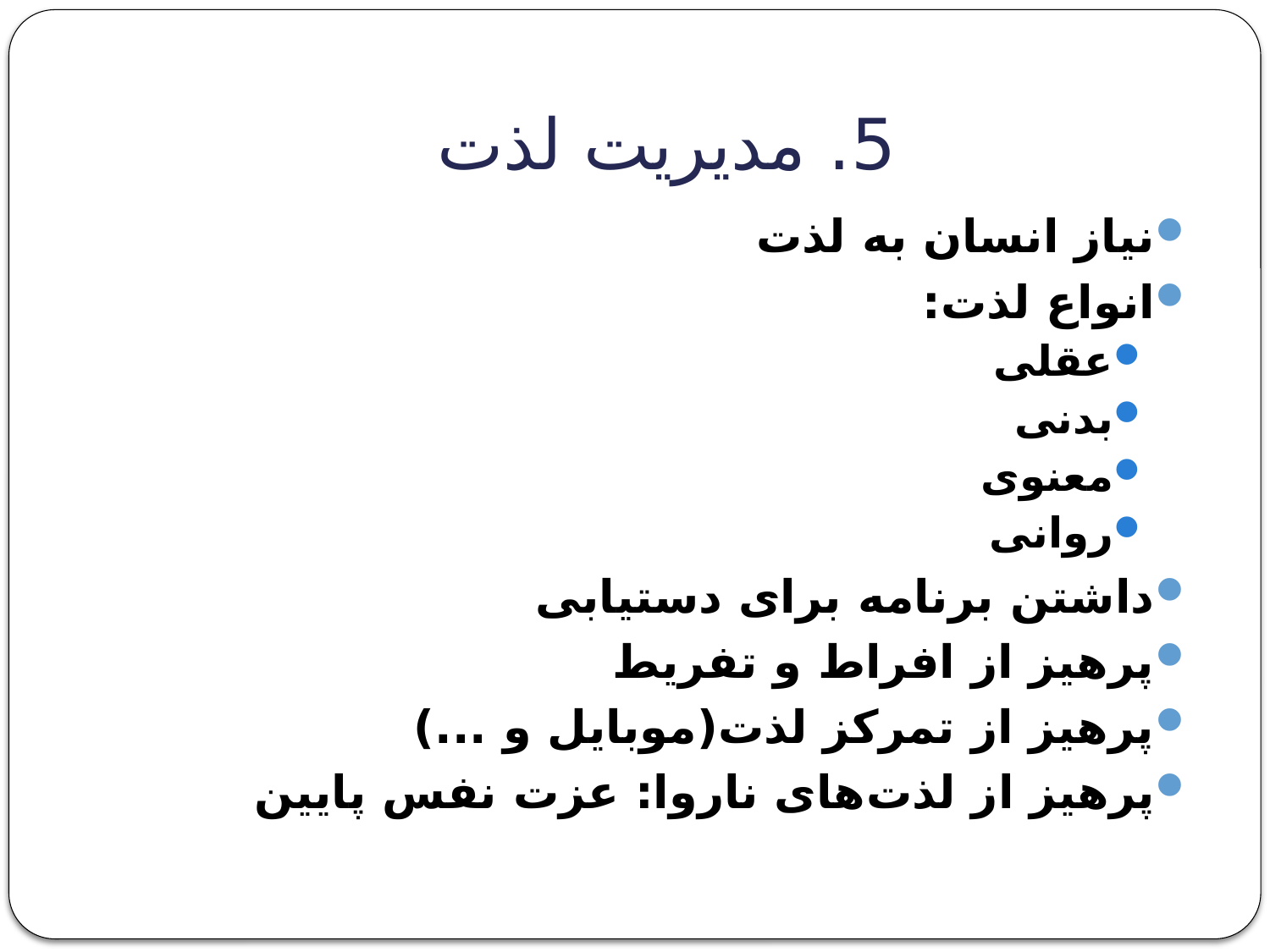

# 5. مدیریت لذت
نیاز انسان به لذت‌
انواع لذت:
عقلی
بدنی
معنوی
روانی
داشتن برنامه برای دستیابی
پرهیز از افراط و تفریط
پرهیز از تمرکز لذت(موبایل و ...)
پرهیز از لذت‌های ناروا: عزت نفس پایین